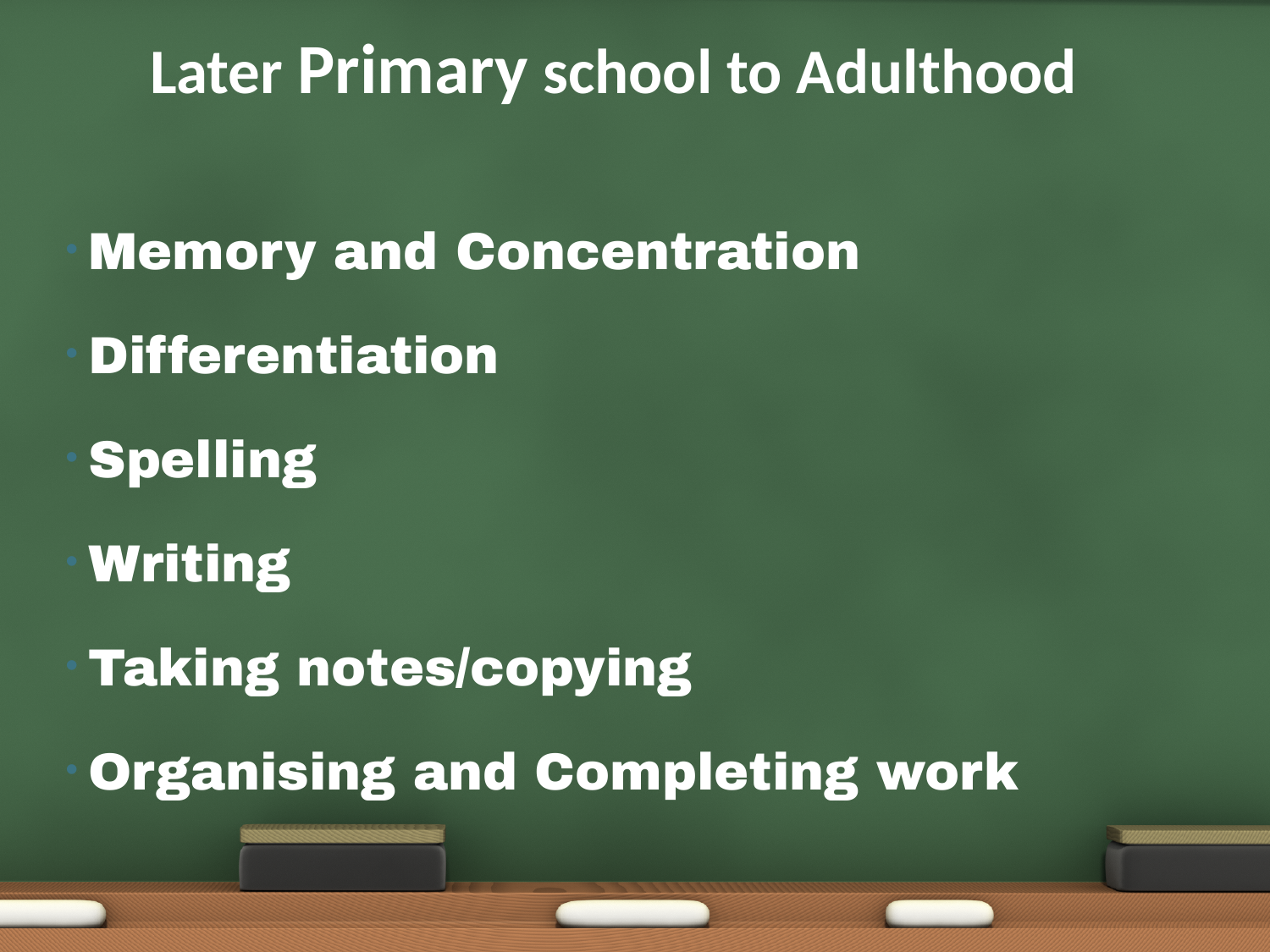

# Later Primary school to Adulthood

Memory and Concentration
Differentiation
Spelling
Writing
Taking notes/copying
Organising and Completing work